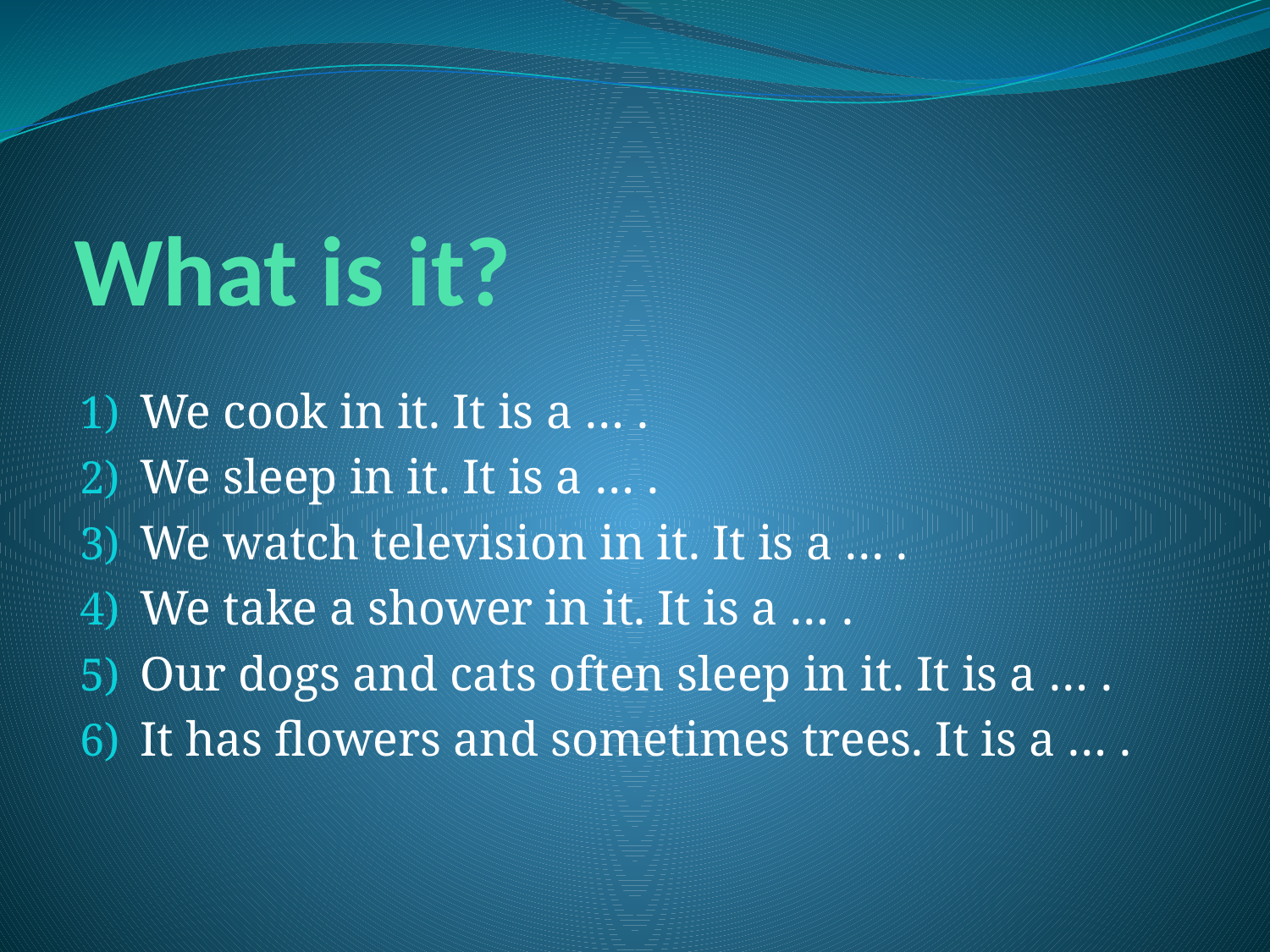

# What is it?
We cook in it. It is a … .
We sleep in it. It is a … .
We watch television in it. It is a … .
We take a shower in it. It is a … .
Our dogs and cats often sleep in it. It is a … .
It has flowers and sometimes trees. It is a … .